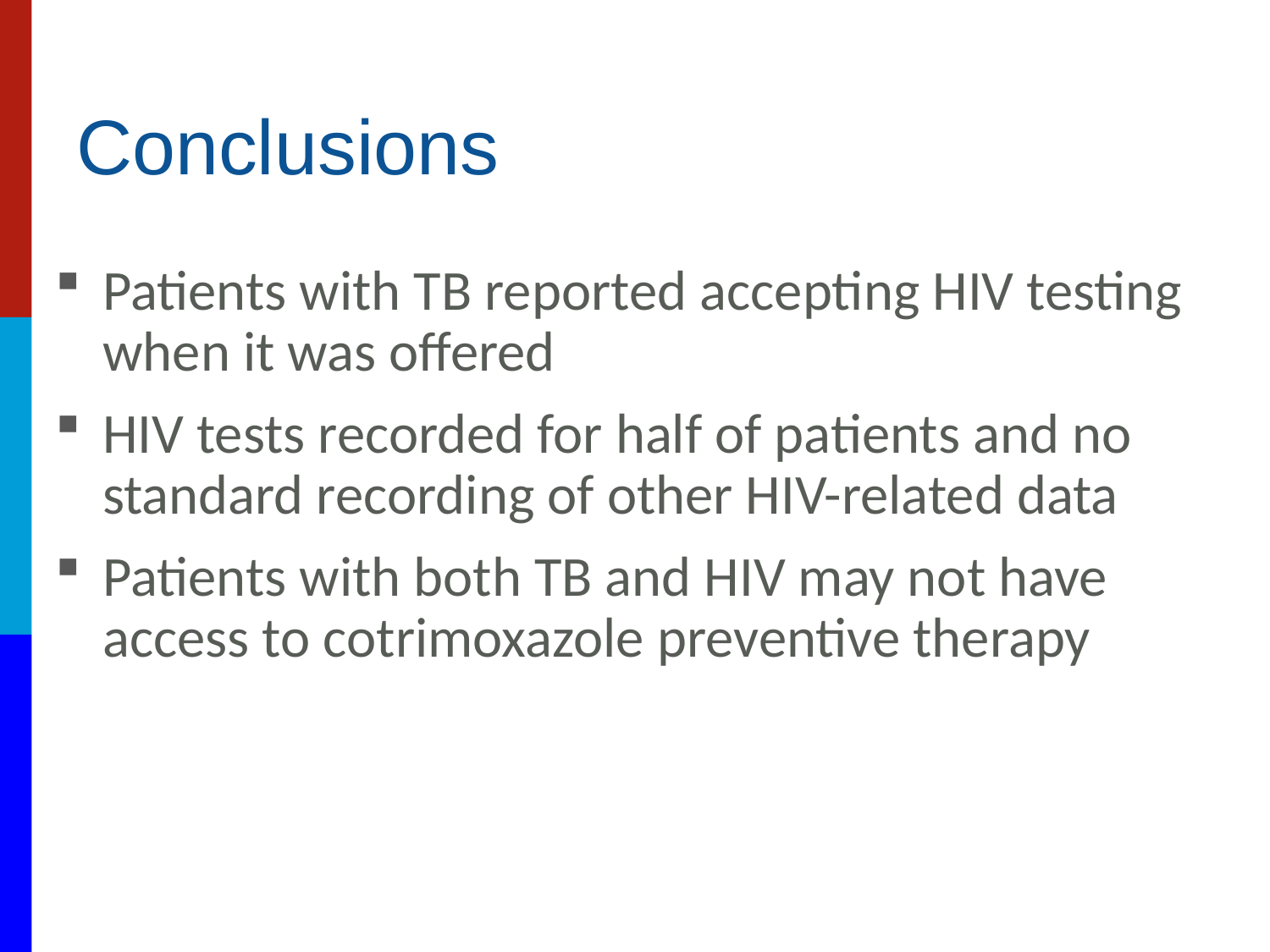

# Conclusions
Patients with TB reported accepting HIV testing when it was offered
HIV tests recorded for half of patients and no standard recording of other HIV-related data
Patients with both TB and HIV may not have access to cotrimoxazole preventive therapy